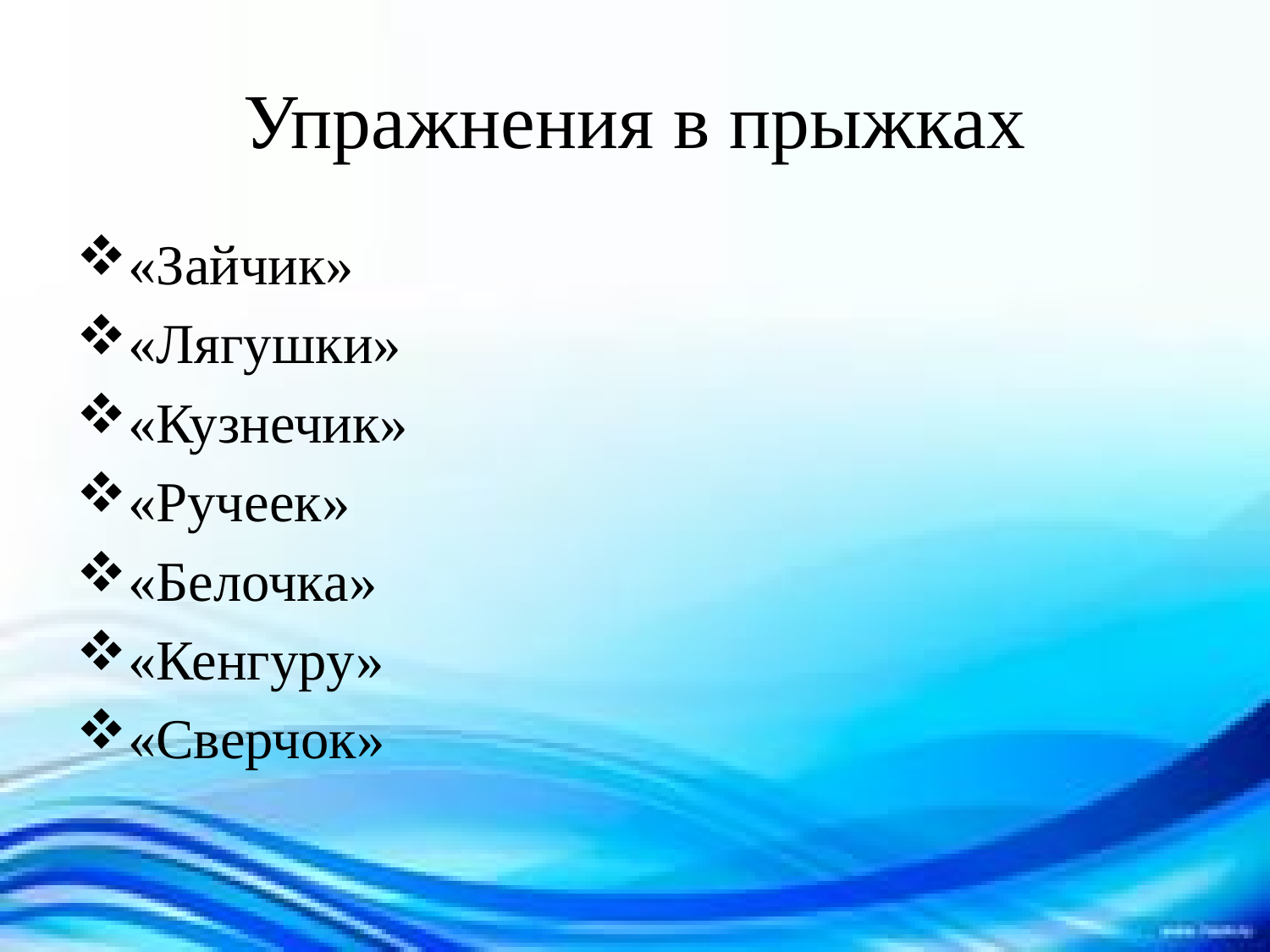

# Упражнения в прыжках
«Зайчик»
«Лягушки»
«Кузнечик»
«Ручеек»
«Белочка»
«Кенгуру»
«Сверчок»